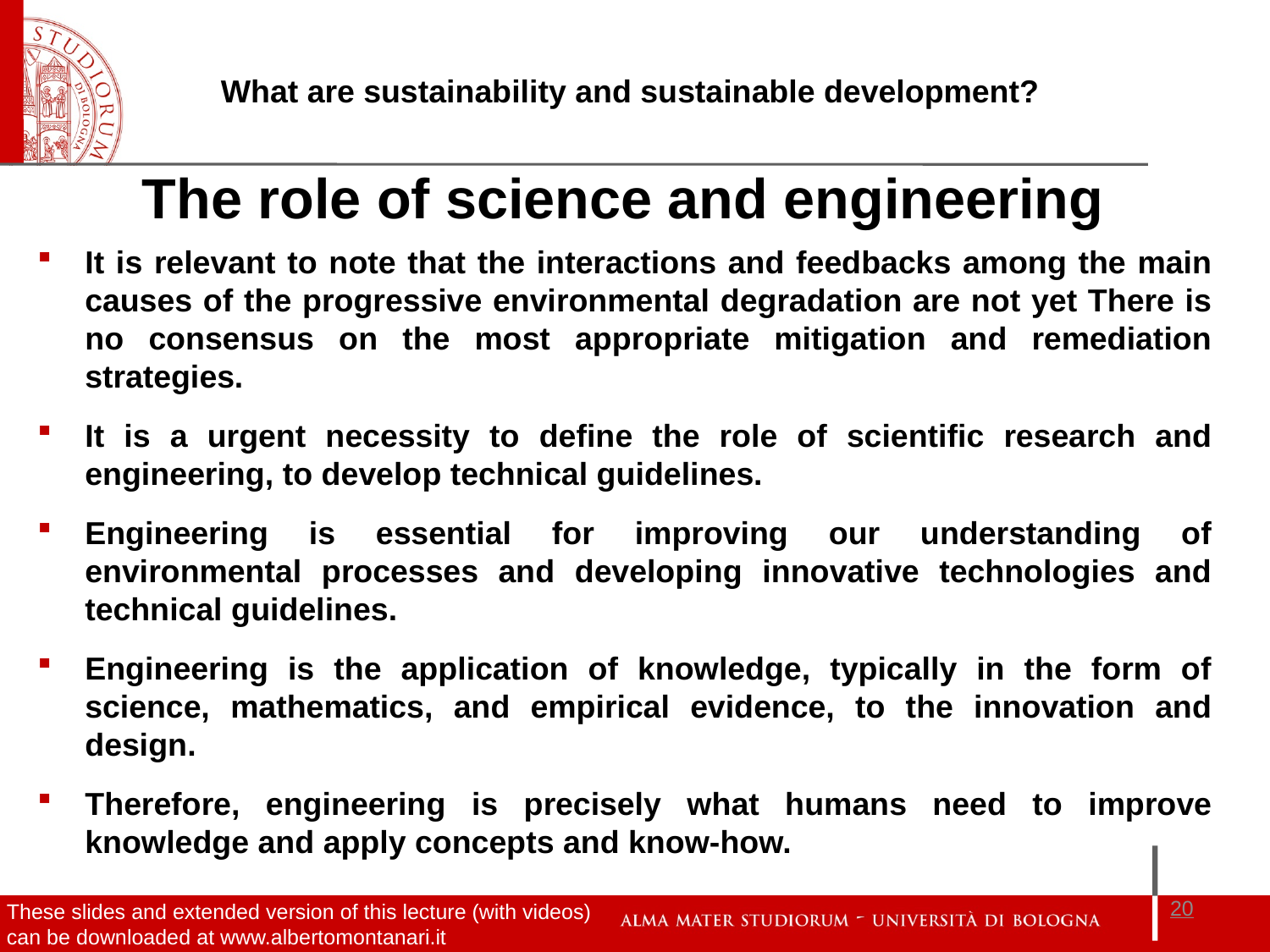

The role of science and engineering
It is relevant to note that the interactions and feedbacks among the main causes of the progressive environmental degradation are not yet There is no consensus on the most appropriate mitigation and remediation strategies.
It is a urgent necessity to define the role of scientific research and engineering, to develop technical guidelines.
Engineering is essential for improving our understanding of environmental processes and developing innovative technologies and technical guidelines.
Engineering is the application of knowledge, typically in the form of science, mathematics, and empirical evidence, to the innovation and design.
Therefore, engineering is precisely what humans need to improve knowledge and apply concepts and know-how.
20